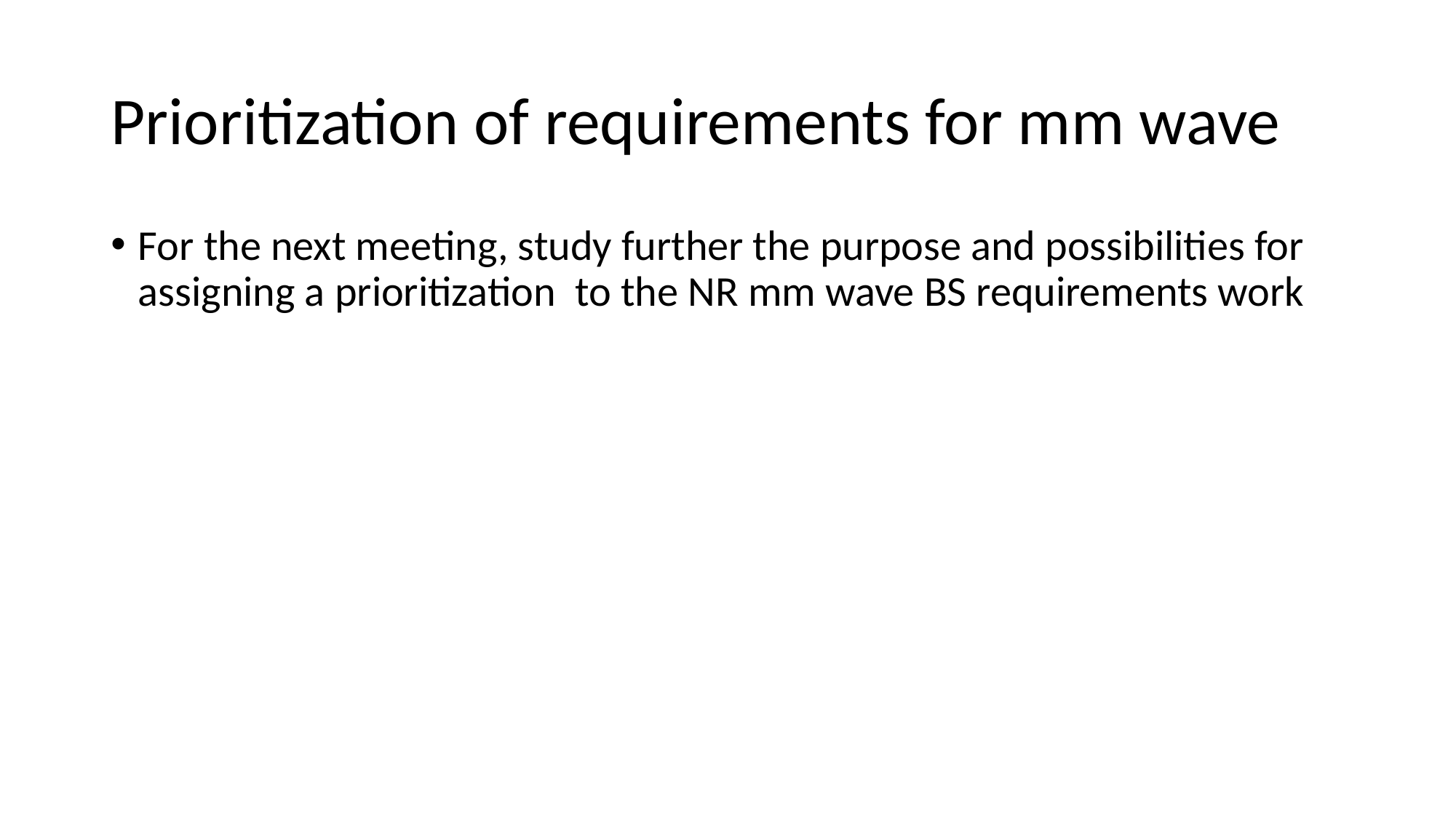

# Prioritization of requirements for mm wave
For the next meeting, study further the purpose and possibilities for assigning a prioritization  to the NR mm wave BS requirements work